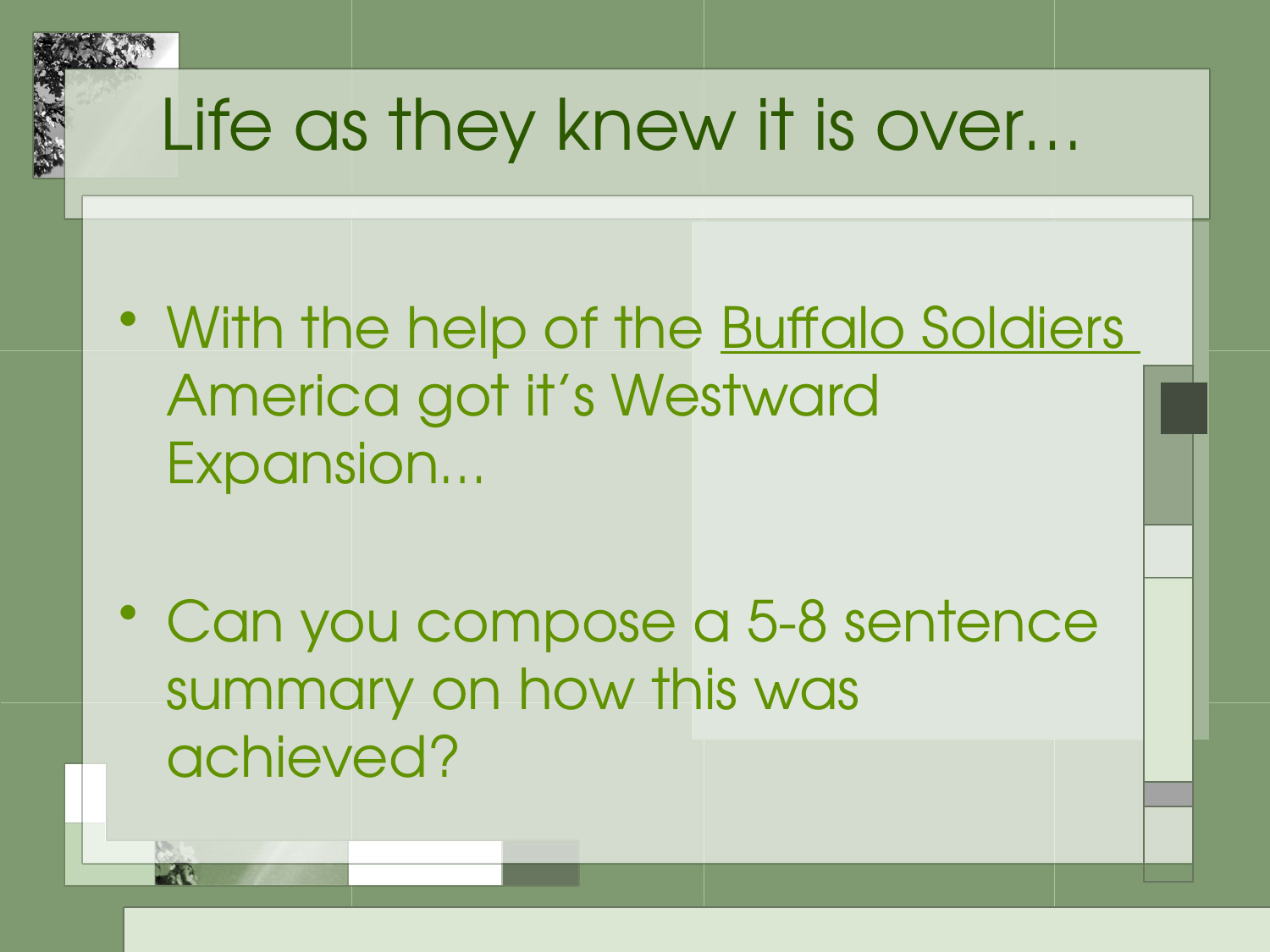

# Life as they knew it is over…
With the help of the Buffalo Soldiers  America got it’s Westward Expansion…

Can you compose a 5-8 sentence summary on how this was achieved?